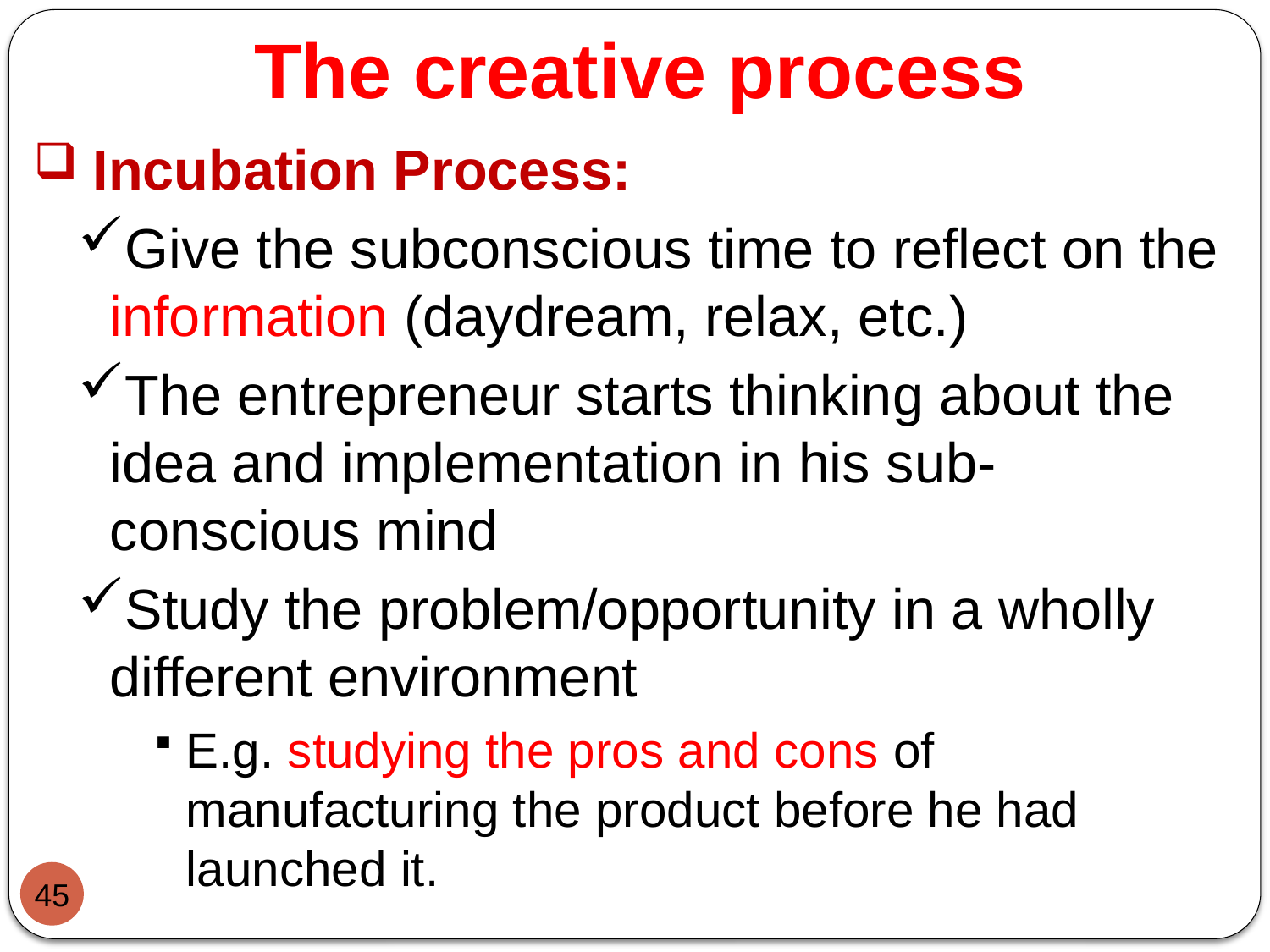

# The creative process
 Incubation Process:
Give the subconscious time to reflect on the information (daydream, relax, etc.)
The entrepreneur starts thinking about the idea and implementation in his sub-conscious mind
Study the problem/opportunity in a wholly different environment
E.g. studying the pros and cons of manufacturing the product before he had launched it.

45